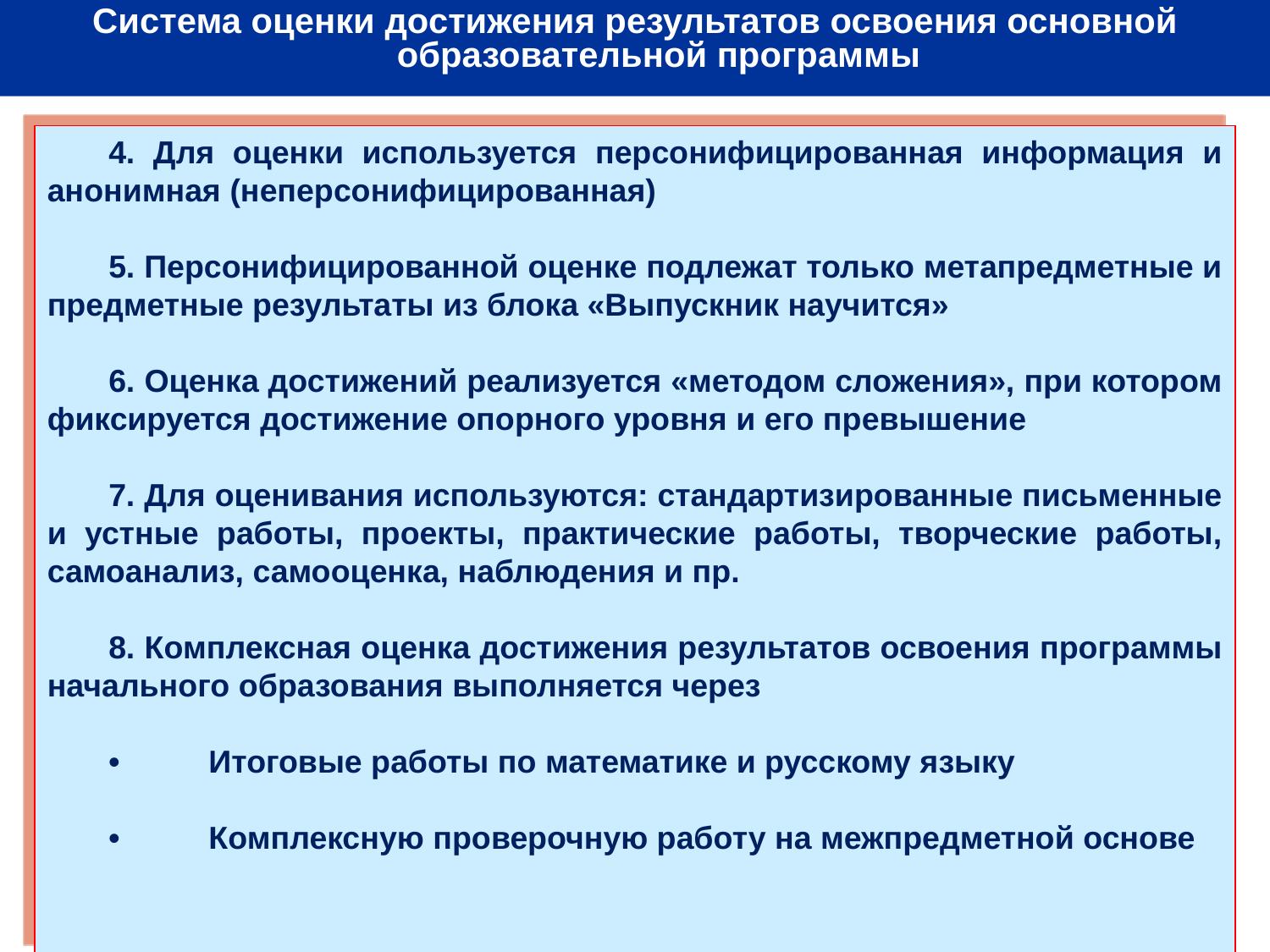

Система оценки достижения результатов освоения основной образовательной программы
4. Для оценки используется персонифицированная информация и анонимная (неперсонифицированная)

5. Персонифицированной оценке подлежат только метапредметные и предметные результаты из блока «Выпускник научится»

6. Оценка достижений реализуется «методом сложения», при котором фиксируется достижение опорного уровня и его превышение

7. Для оценивания используются: стандартизированные письменные и устные работы, проекты, практические работы, творческие работы, самоанализ, самооценка, наблюдения и пр.

8. Комплексная оценка достижения результатов освоения программы начального образования выполняется через

•          Итоговые работы по математике и русскому языку

•          Комплексную проверочную работу на межпредметной основе

23